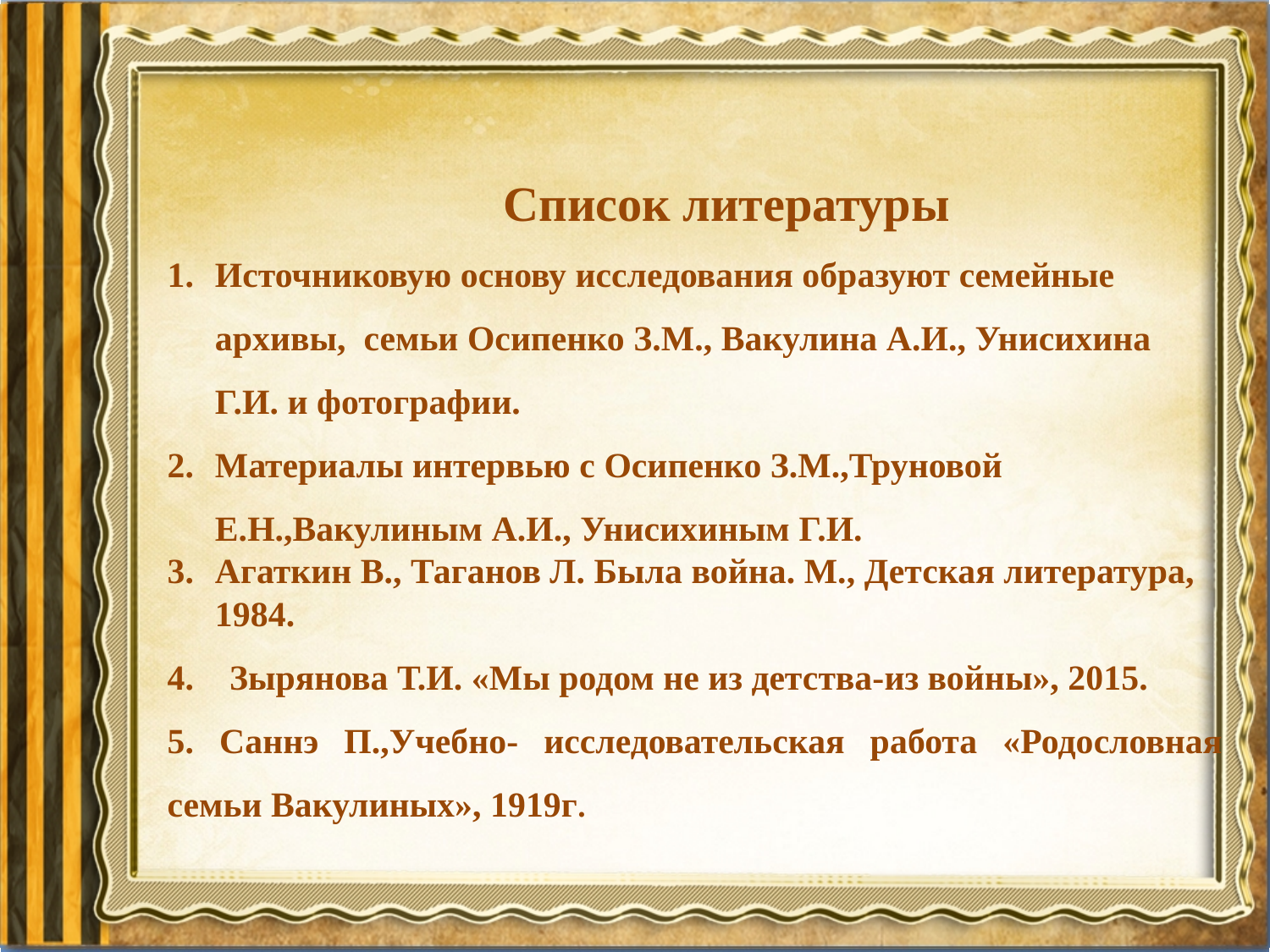

Список литературы
Источниковую основу исследования образуют семейные архивы,  семьи Осипенко З.М., Вакулина А.И., Унисихина Г.И. и фотографии.
Материалы интервью с Осипенко З.М.,Труновой Е.Н.,Вакулиным А.И., Унисихиным Г.И.
Агаткин В., Таганов Л. Была война. М., Детская литература, 1984.
4.    Зырянова Т.И. «Мы родом не из детства-из войны», 2015.
5. Саннэ П.,Учебно- исследовательская работа «Родословная семьи Вакулиных», 1919г.